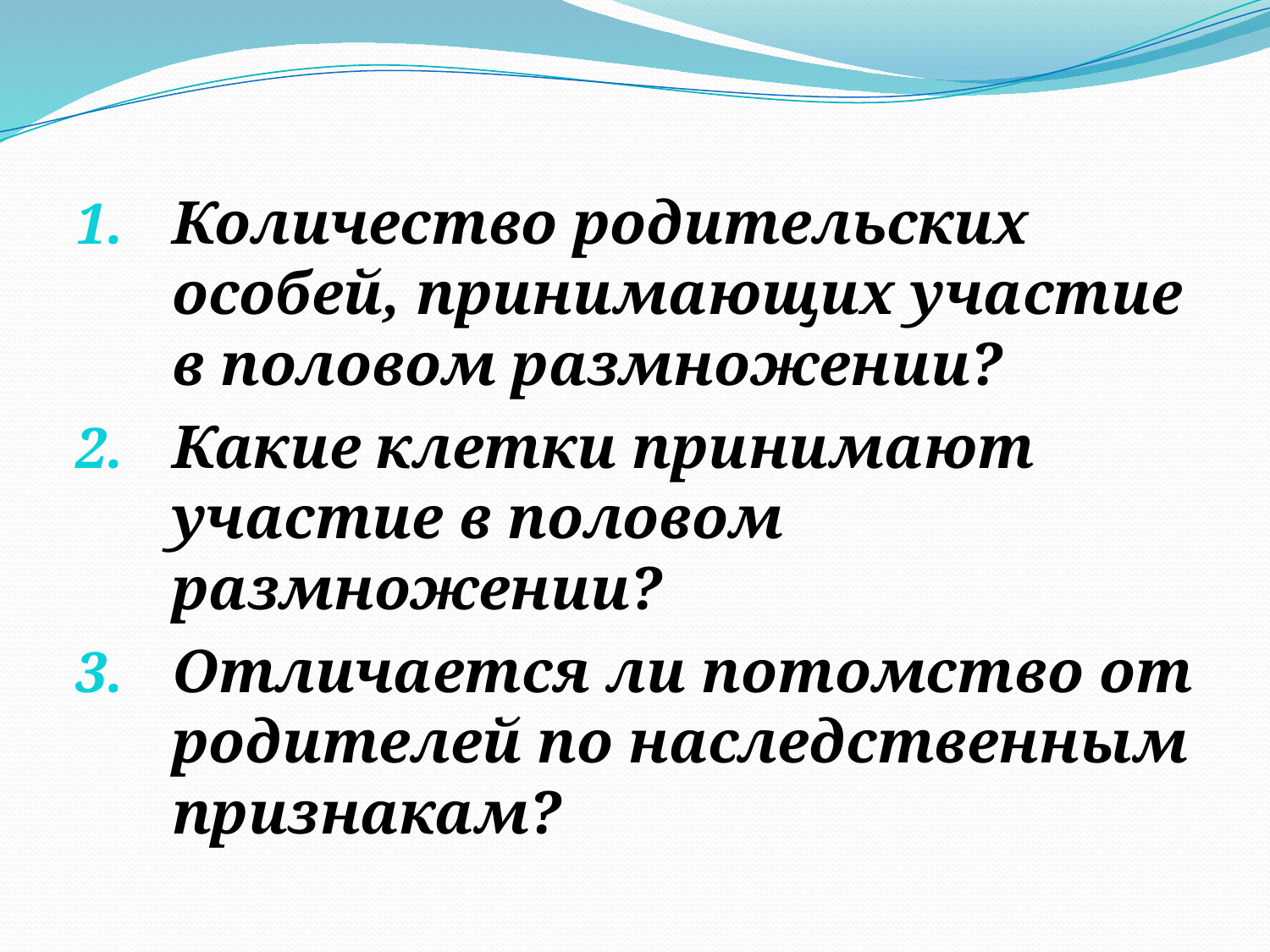

Количество родительских особей, принимающих участие в половом размножении?
Какие клетки принимают участие в половом размножении?
Отличается ли потомство от родителей по наследственным признакам?